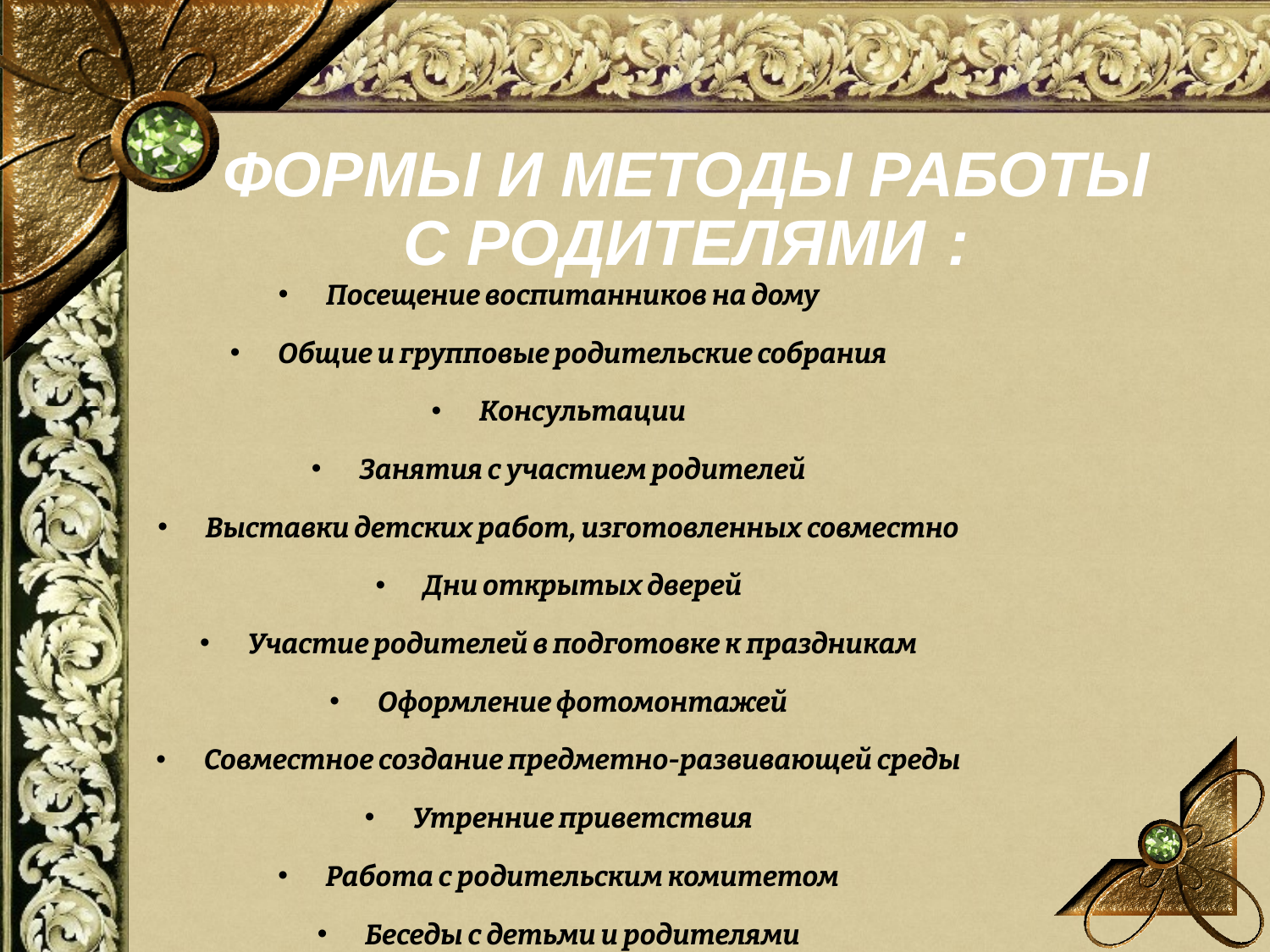

# Формы и методы работы с родителями :
Посещение воспитанников на дому
Общие и групповые родительские собрания
Консультации
Занятия с участием родителей
Выставки детских работ, изготовленных совместно
Дни открытых дверей
Участие родителей в подготовке к праздникам
Оформление фотомонтажей
Совместное создание предметно-развивающей среды
Утренние приветствия
Работа с родительским комитетом
Беседы с детьми и родителями